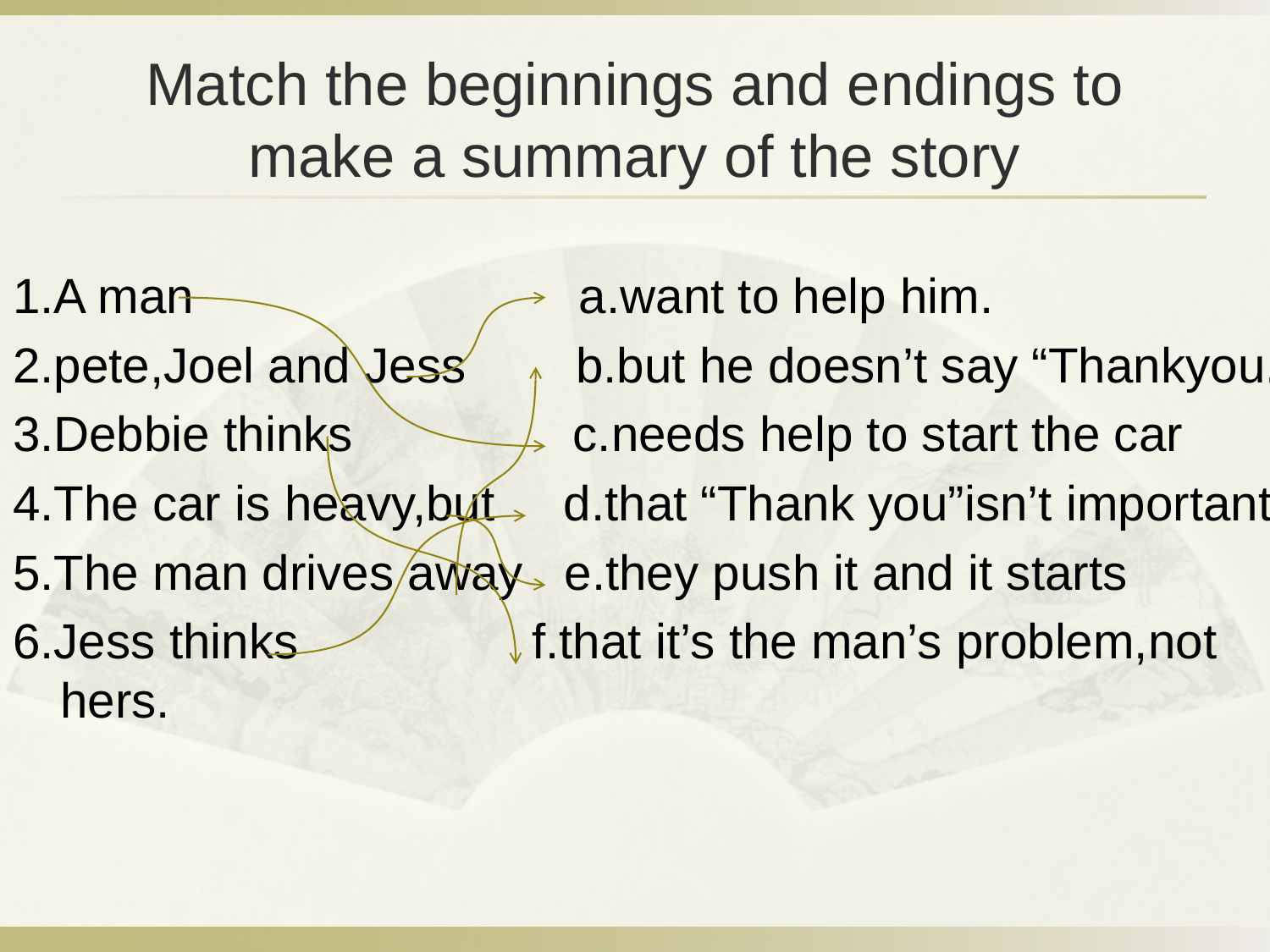

# Match the beginnings and endings to make a summary of the story
1.A man                            a.want to help him.
2.pete,Joel and Jess        b.but he doesn’t say “Thankyou.”
3.Debbie thinks                c.needs help to start the car
4.The car is heavy,but     d.that “Thank you”isn’t important.
5.The man drives away   e.they push it and it starts
6.Jess thinks                 f.that it’s the man’s problem,not hers.